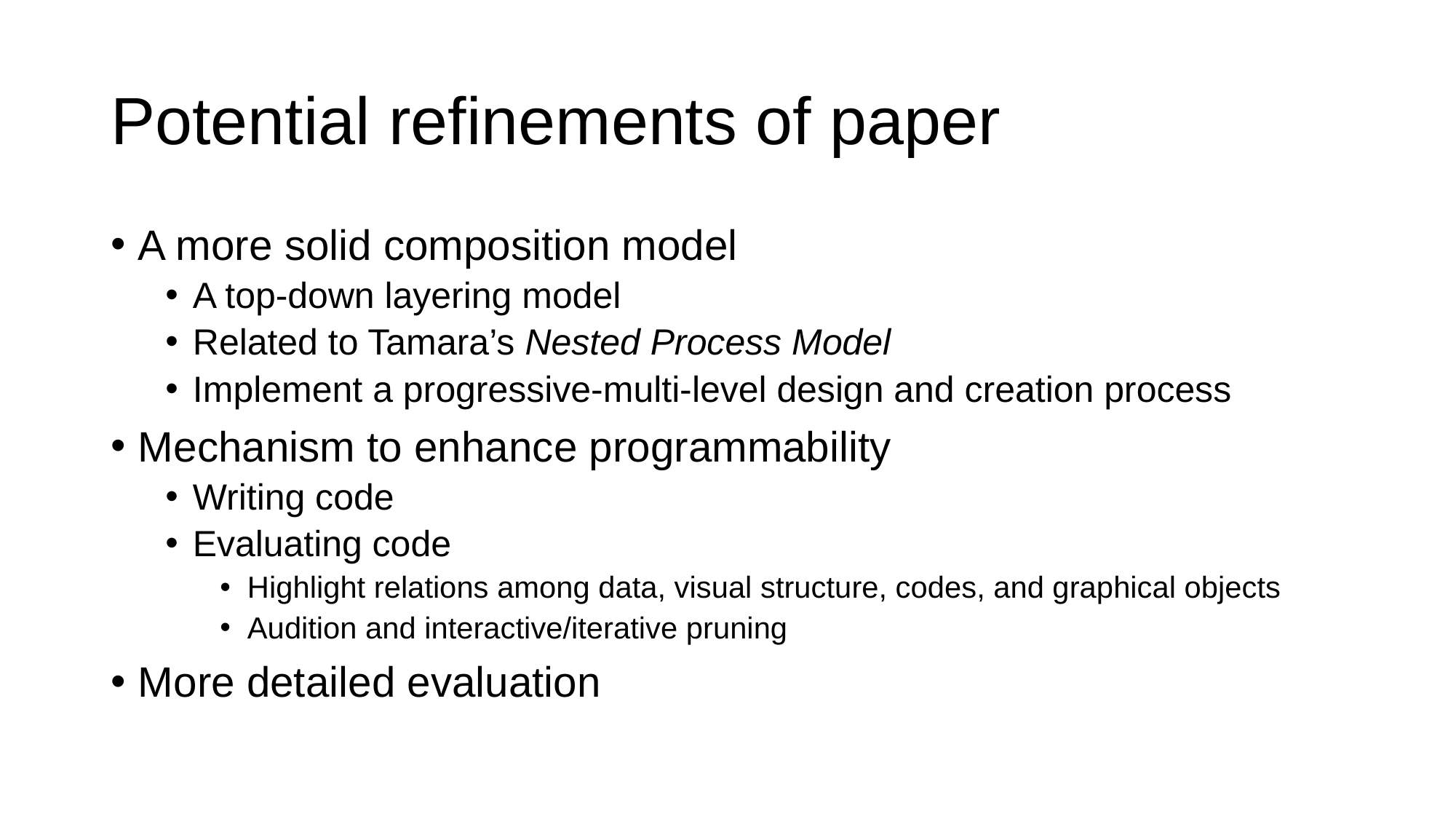

# Potential refinements of paper
A more solid composition model
A top-down layering model
Related to Tamara’s Nested Process Model
Implement a progressive-multi-level design and creation process
Mechanism to enhance programmability
Writing code
Evaluating code
Highlight relations among data, visual structure, codes, and graphical objects
Audition and interactive/iterative pruning
More detailed evaluation